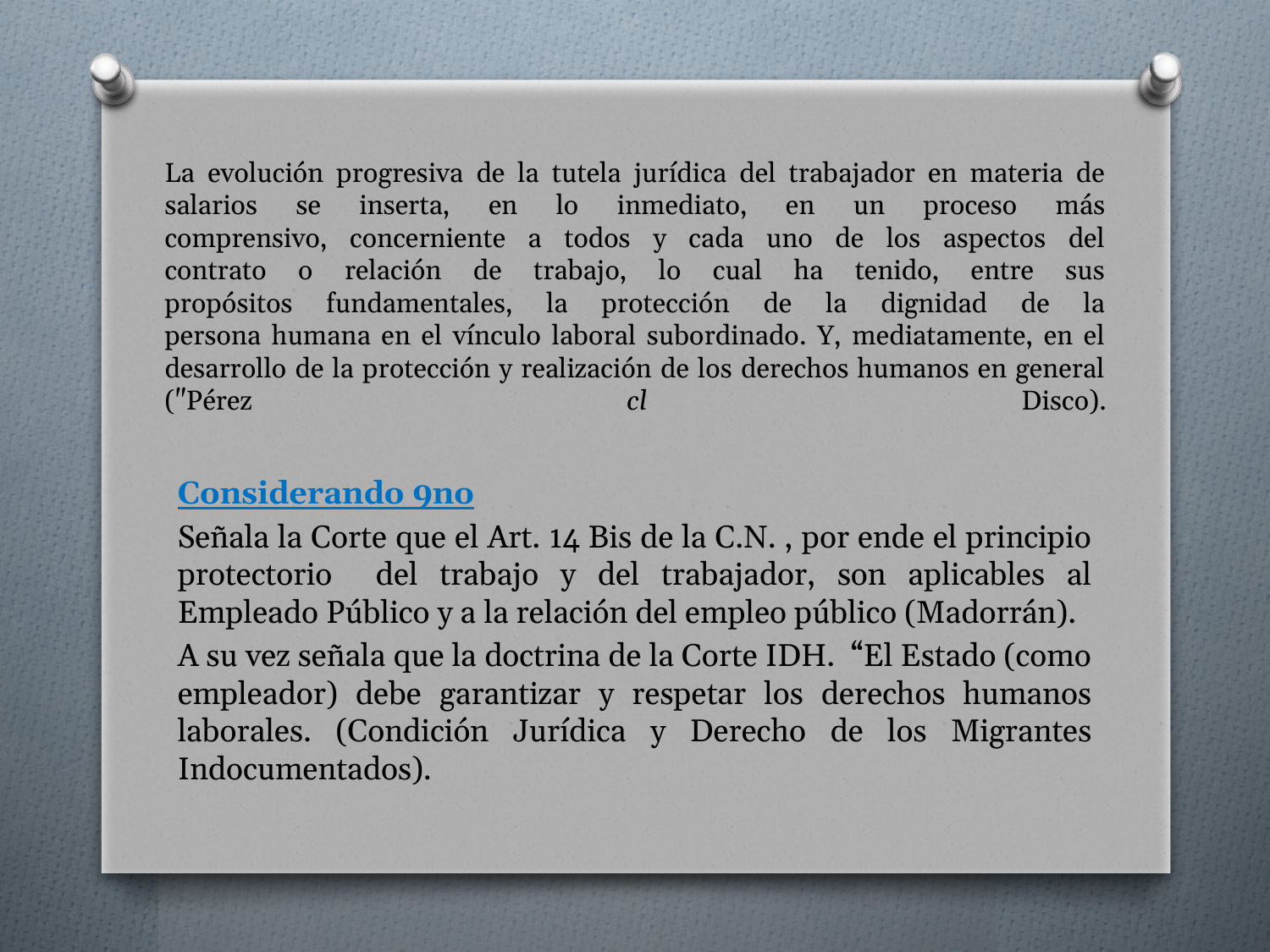

# La evolución progresiva de la tutela jurídica del trabajador en materia de salarios se inserta, en lo inmediato, en un proceso más comprensivo, concerniente a todos y cada uno de los aspectos del contrato o relación de trabajo, lo cual ha tenido, entre sus propósitos fundamentales, la protección de la dignidad de la persona humana en el vínculo laboral subordinado. Y, mediatamente, en el desarrollo de la protección y realización de los derechos humanos en general ("Pérez cl Disco).
Considerando 9no
Señala la Corte que el Art. 14 Bis de la C.N. , por ende el principio protectorio  del trabajo y del trabajador, son aplicables al Empleado Público y a la relación del empleo público (Madorrán).
A su vez señala que la doctrina de la Corte IDH.  “El Estado (como empleador) debe garantizar y respetar los derechos humanos laborales. (Condición Jurídica y Derecho de los Migrantes Indocumentados).